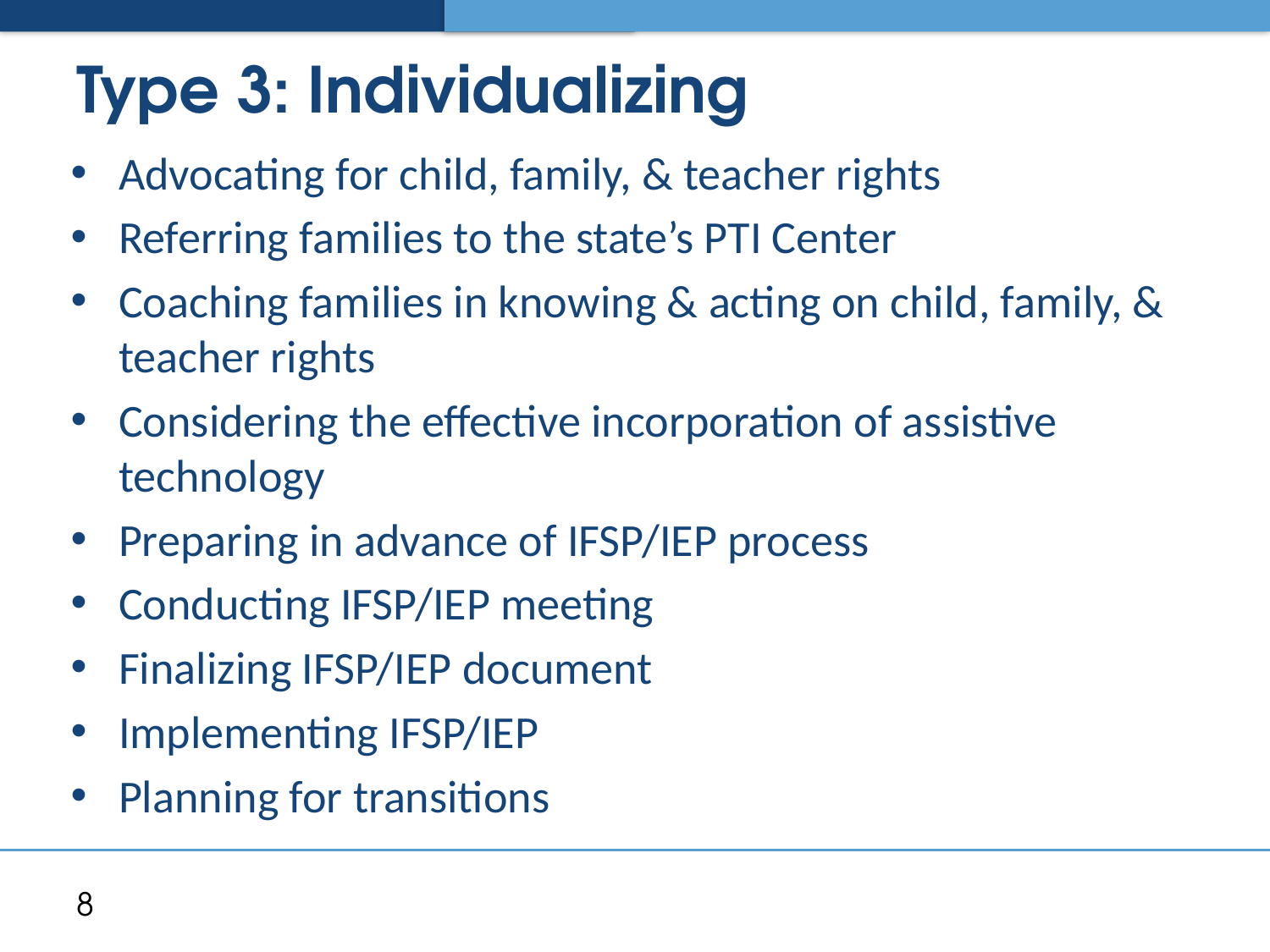

# Type 3: Individualizing
Advocating for child, family, & teacher rights
Referring families to the state’s PTI Center
Coaching families in knowing & acting on child, family, & teacher rights
Considering the effective incorporation of assistive technology
Preparing in advance of IFSP/IEP process
Conducting IFSP/IEP meeting
Finalizing IFSP/IEP document
Implementing IFSP/IEP
Planning for transitions
8